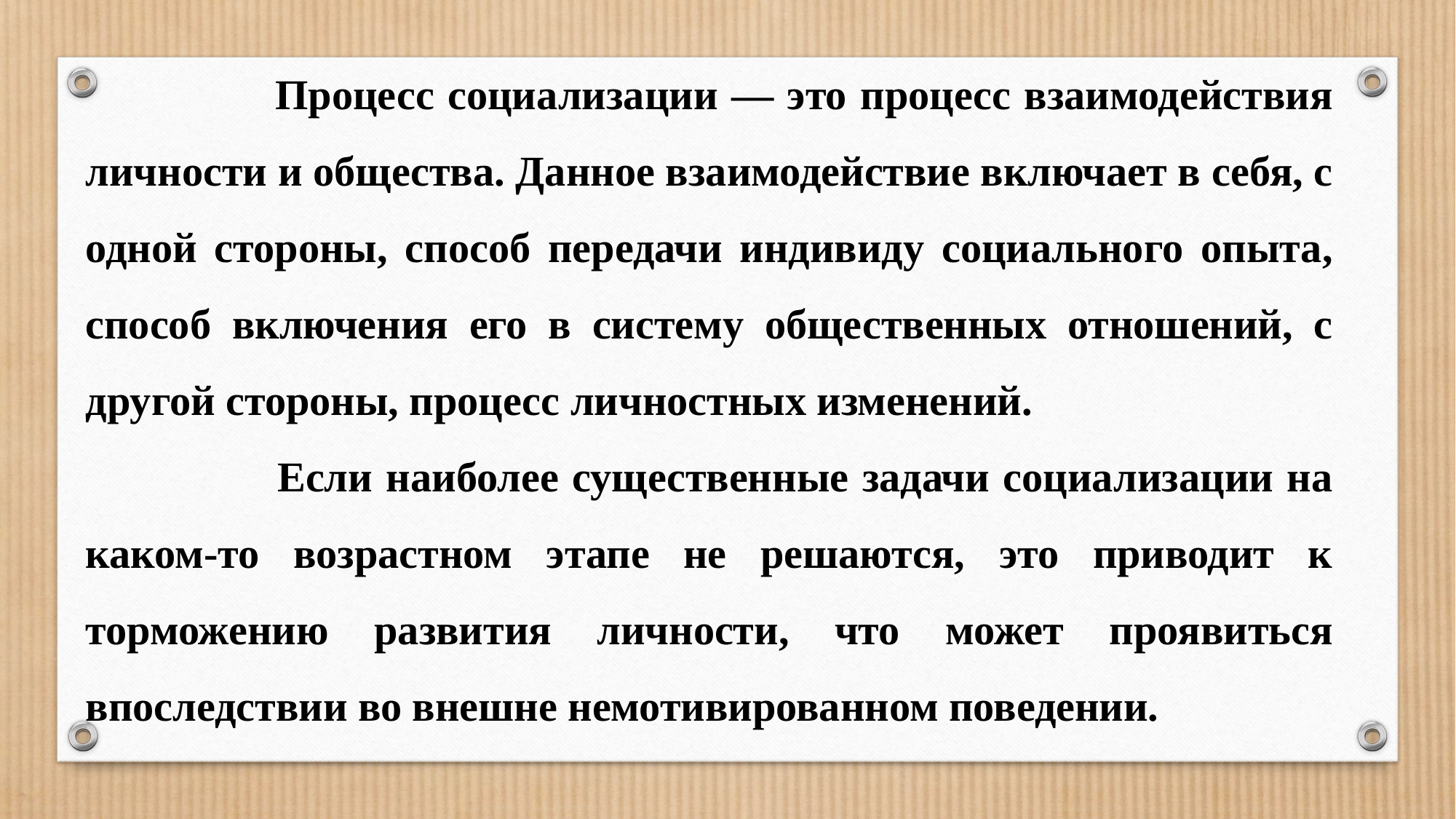

Процесс социализации — это процесс взаимодействия личности и общества. Данное взаимодействие включает в себя, с одной стороны, способ передачи индивиду социального опыта, способ включения его в систему общественных отношений, с другой стороны, процесс личностных изменений.
          Если наиболее существенные задачи социализации на каком-то возрастном этапе не решаются, это приводит к торможению развития личности, что может проявиться впоследствии во внешне немотивированном поведении.